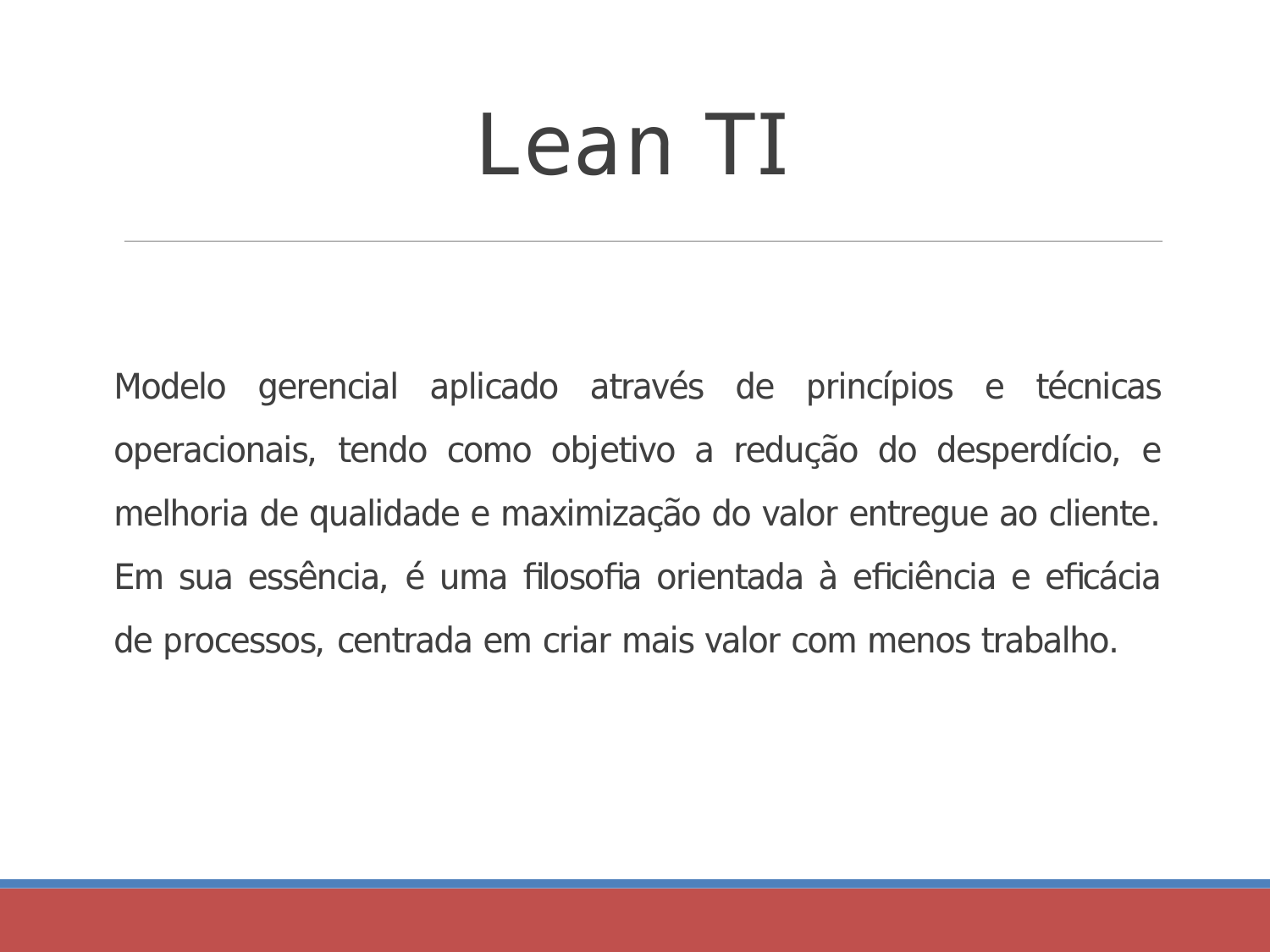

Lean TI
Modelo gerencial aplicado através de princípios e técnicas operacionais, tendo como objetivo a redução do desperdício, e melhoria de qualidade e maximização do valor entregue ao cliente. Em sua essência, é uma filosofia orientada à eficiência e eficácia de processos, centrada em criar mais valor com menos trabalho.